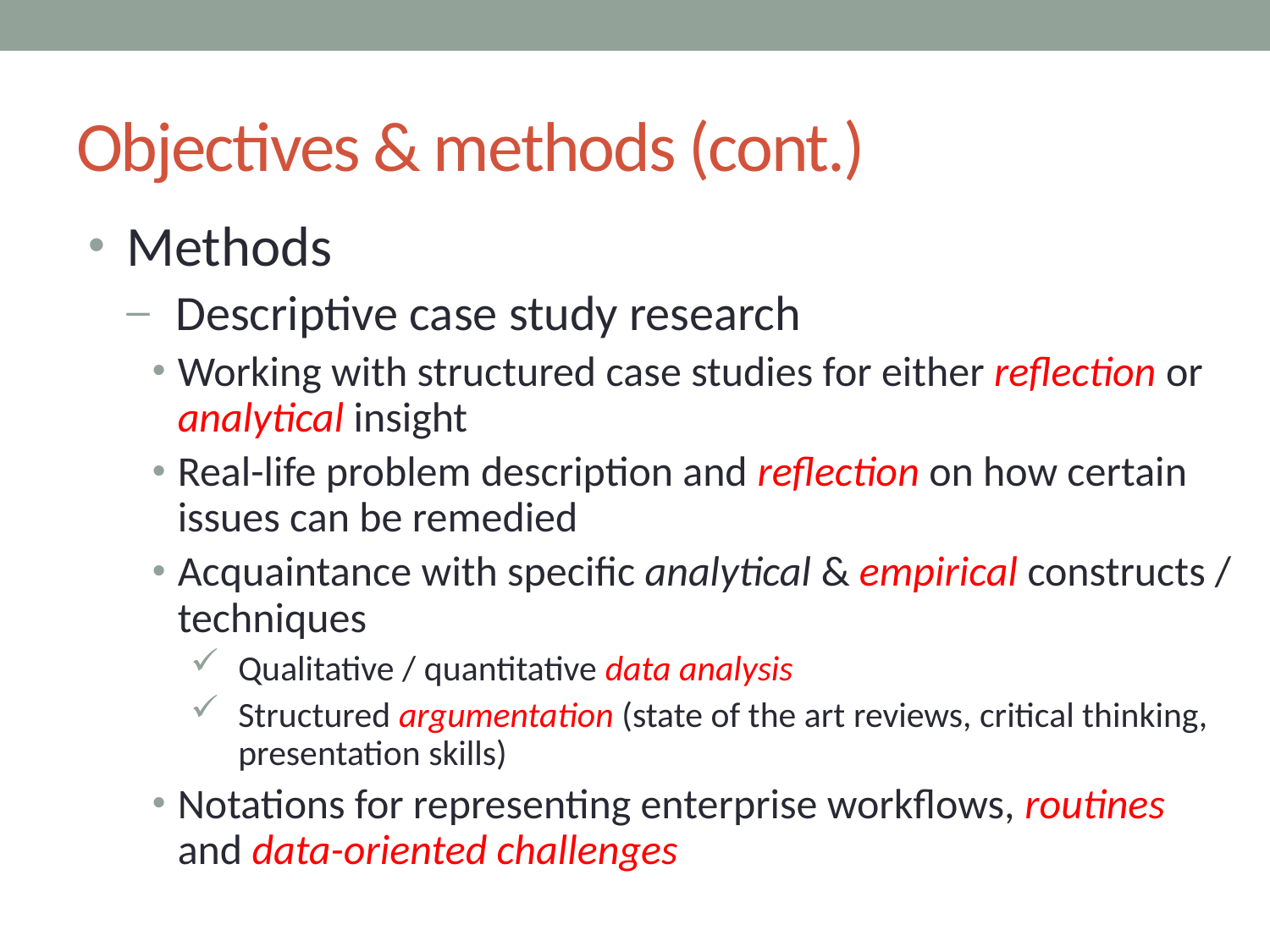

# Objectives & methods (cont.)
Methods
Descriptive case study research
Working with structured case studies for either reflection or analytical insight
Real-life problem description and reflection on how certain issues can be remedied
Acquaintance with specific analytical & empirical constructs / techniques
Qualitative / quantitative data analysis
Structured argumentation (state of the art reviews, critical thinking, presentation skills)
Notations for representing enterprise workflows, routines and data-oriented challenges